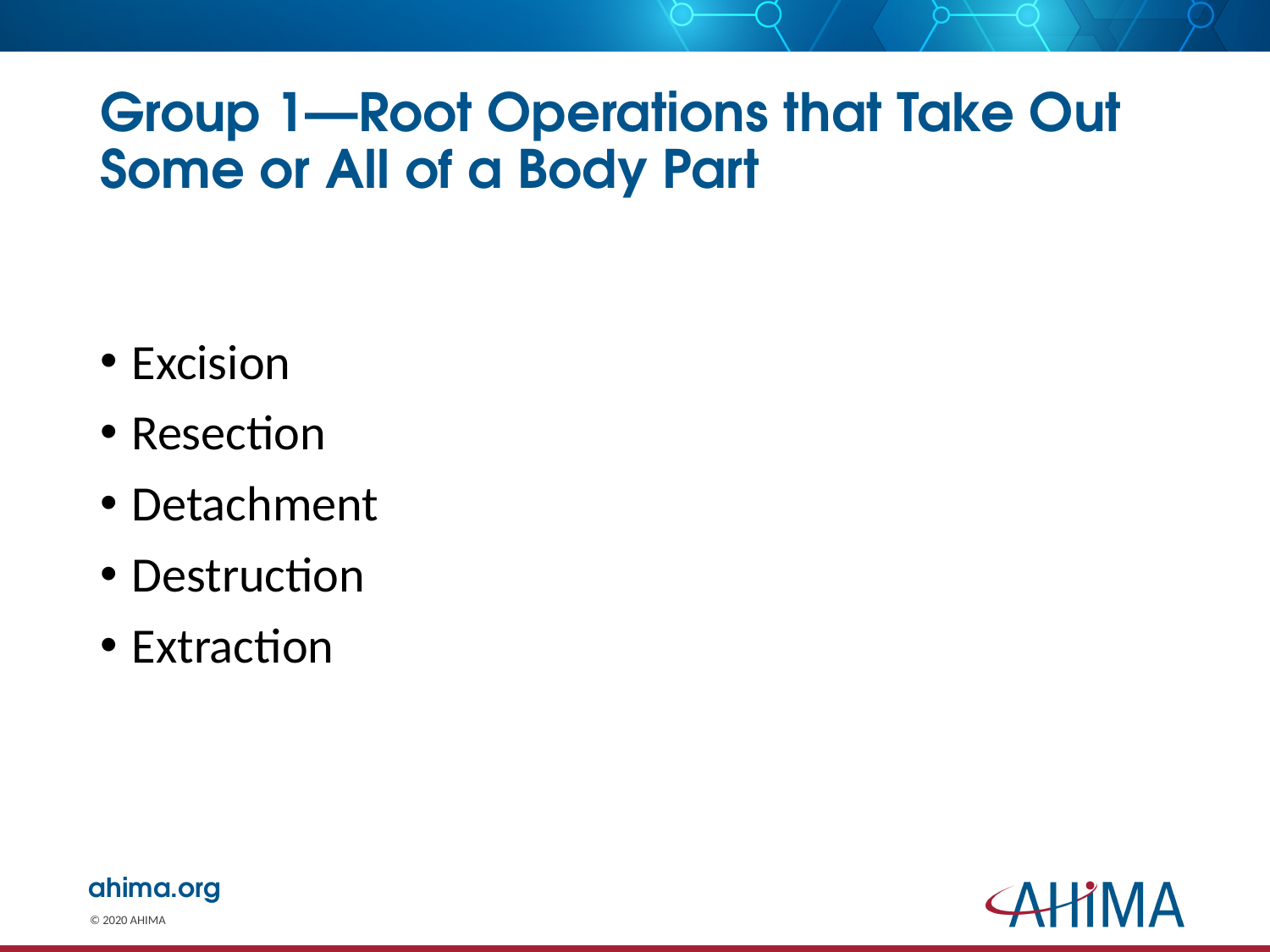

# Group 1—Root Operations that Take Out Some or All of a Body Part

Excision
Resection
Detachment
Destruction
Extraction